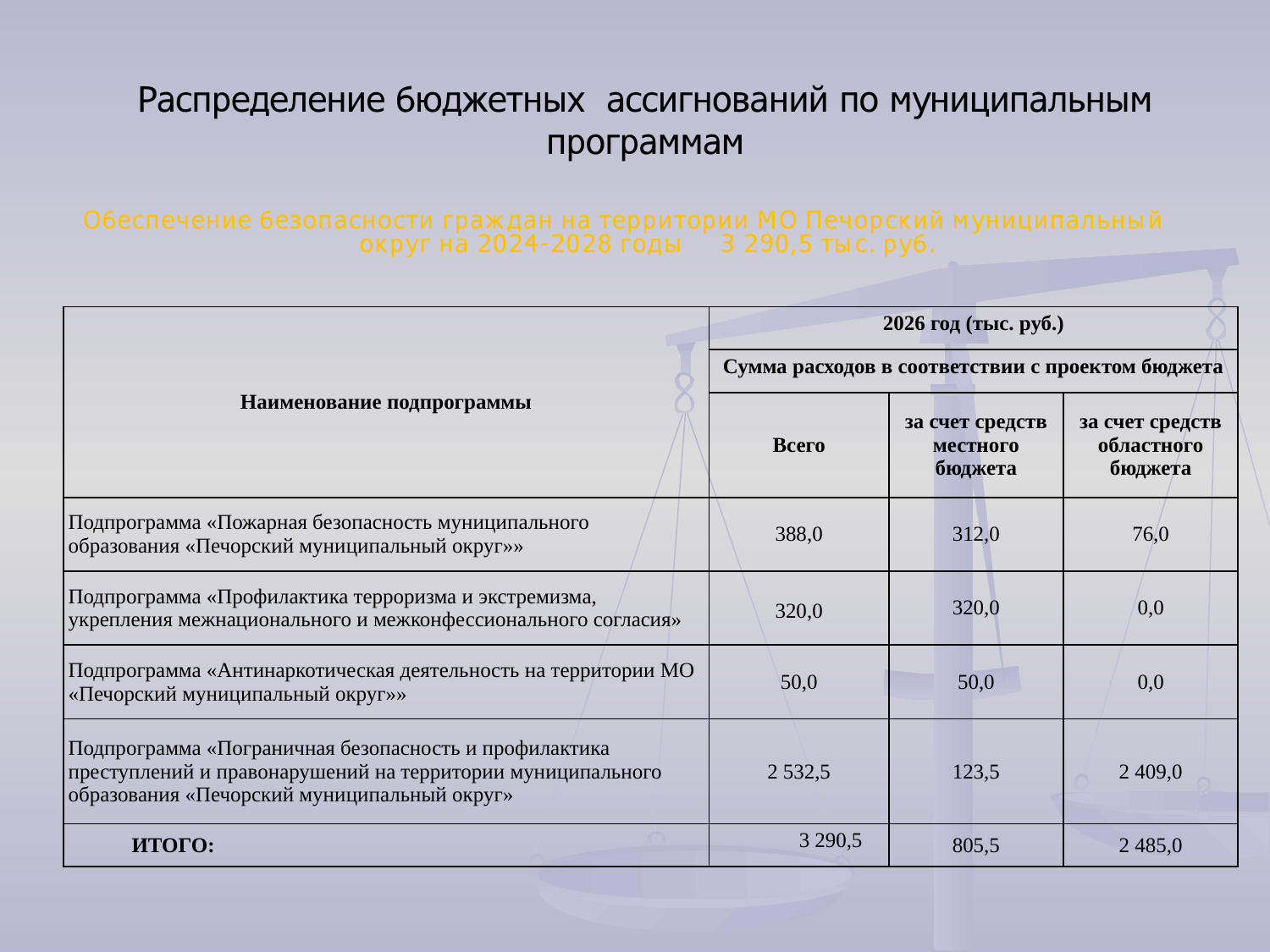

Распределение бюджетных  ассигнований по муниципальным программам

Обеспечение безопасности граждан на территории МО Печорский муниципальный округ на 2024-2028 годы     3 290,5 тыс. руб.

| Наименование подпрограммы | 2026 год (тыс. руб.) |  |  |
| --- | --- | --- | --- |
|  | Сумма расходов в соответствии с проектом бюджета |  |  |
|  | Всего | за счет средств местного бюджета | за счет средств областного бюджета |
| Подпрограмма «Пожарная безопасность муниципального образования «Печорский муниципальный округ»» | 388,0 | 312,0 | 76,0 |
| Подпрограмма «Профилактика терроризма и экстремизма, укрепления межнационального и межконфессионального согласия» | 320,0 | 320,0 | 0,0 |
| Подпрограмма «Антинаркотическая деятельность на территории МО «Печорский муниципальный округ»» | 50,0 | 50,0 | 0,0 |
| Подпрограмма «Пограничная безопасность и профилактика преступлений и правонарушений на территории муниципального образования «Печорский муниципальный округ» | 2 532,5 | 123,5 | 2 409,0 |
| ИТОГО: | 3 290,5 | 805,5 | 2 485,0 |